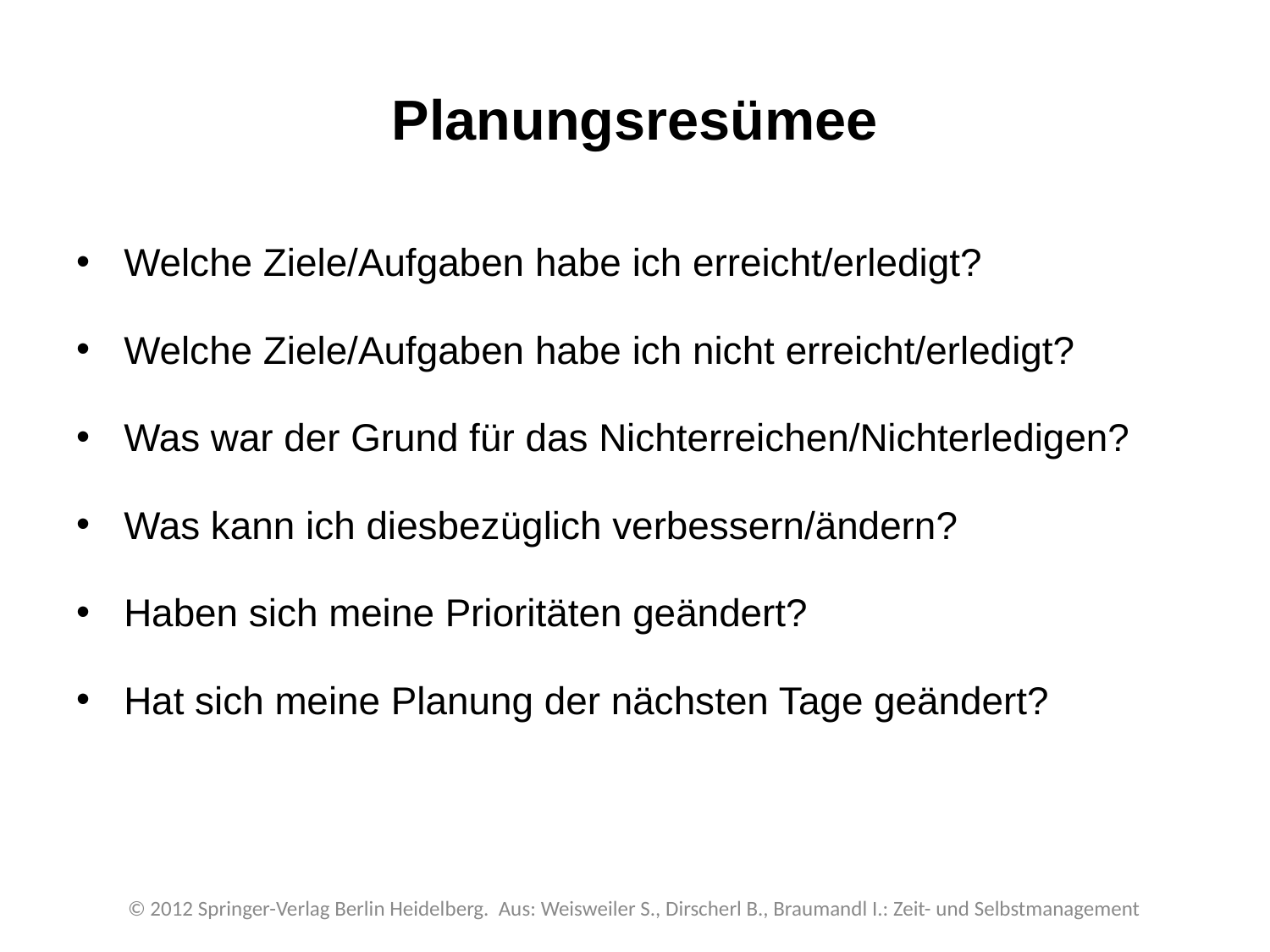

# Planungsresümee
Welche Ziele/Aufgaben habe ich erreicht/erledigt?
Welche Ziele/Aufgaben habe ich nicht erreicht/erledigt?
Was war der Grund für das Nichterreichen/Nichterledigen?
Was kann ich diesbezüglich verbessern/ändern?
Haben sich meine Prioritäten geändert?
Hat sich meine Planung der nächsten Tage geändert?

© 2012 Springer-Verlag Berlin Heidelberg.  Aus: Weisweiler S., Dirscherl B., Braumandl I.: Zeit- und Selbstmanagement